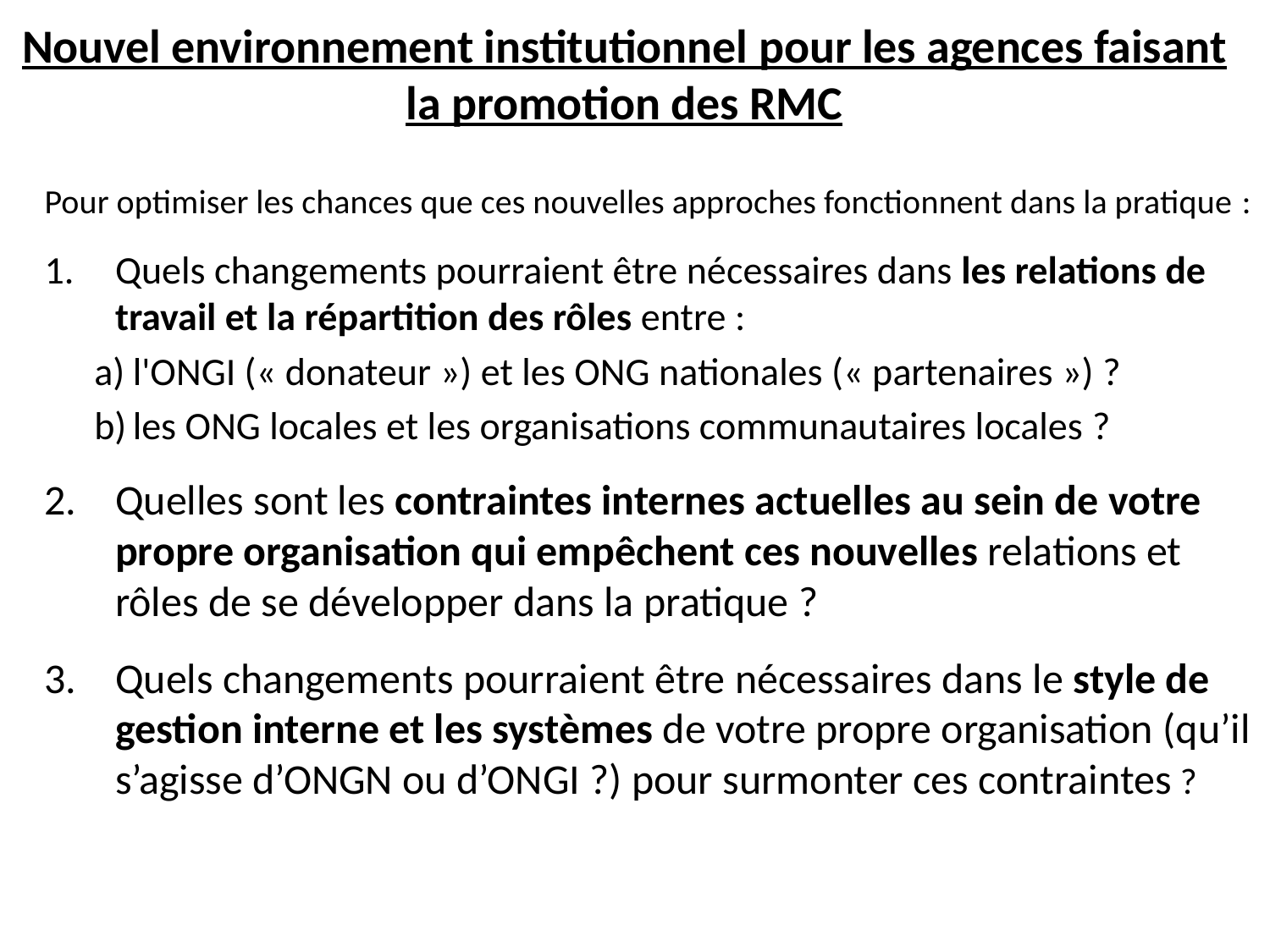

# Nouvel environnement institutionnel pour les agences faisant la promotion des RMC
Pour optimiser les chances que ces nouvelles approches fonctionnent dans la pratique :

Quels changements pourraient être nécessaires dans les relations de travail et la répartition des rôles entre :
  l'ONGI (« donateur ») et les ONG nationales (« partenaires ») ?
  les ONG locales et les organisations communautaires locales ?

Quelles sont les contraintes internes actuelles au sein de votre propre organisation qui empêchent ces nouvelles relations et rôles de se développer dans la pratique ?

Quels changements pourraient être nécessaires dans le style de gestion interne et les systèmes de votre propre organisation (qu’il s’agisse d’ONGN ou d’ONGI ?) pour surmonter ces contraintes ?